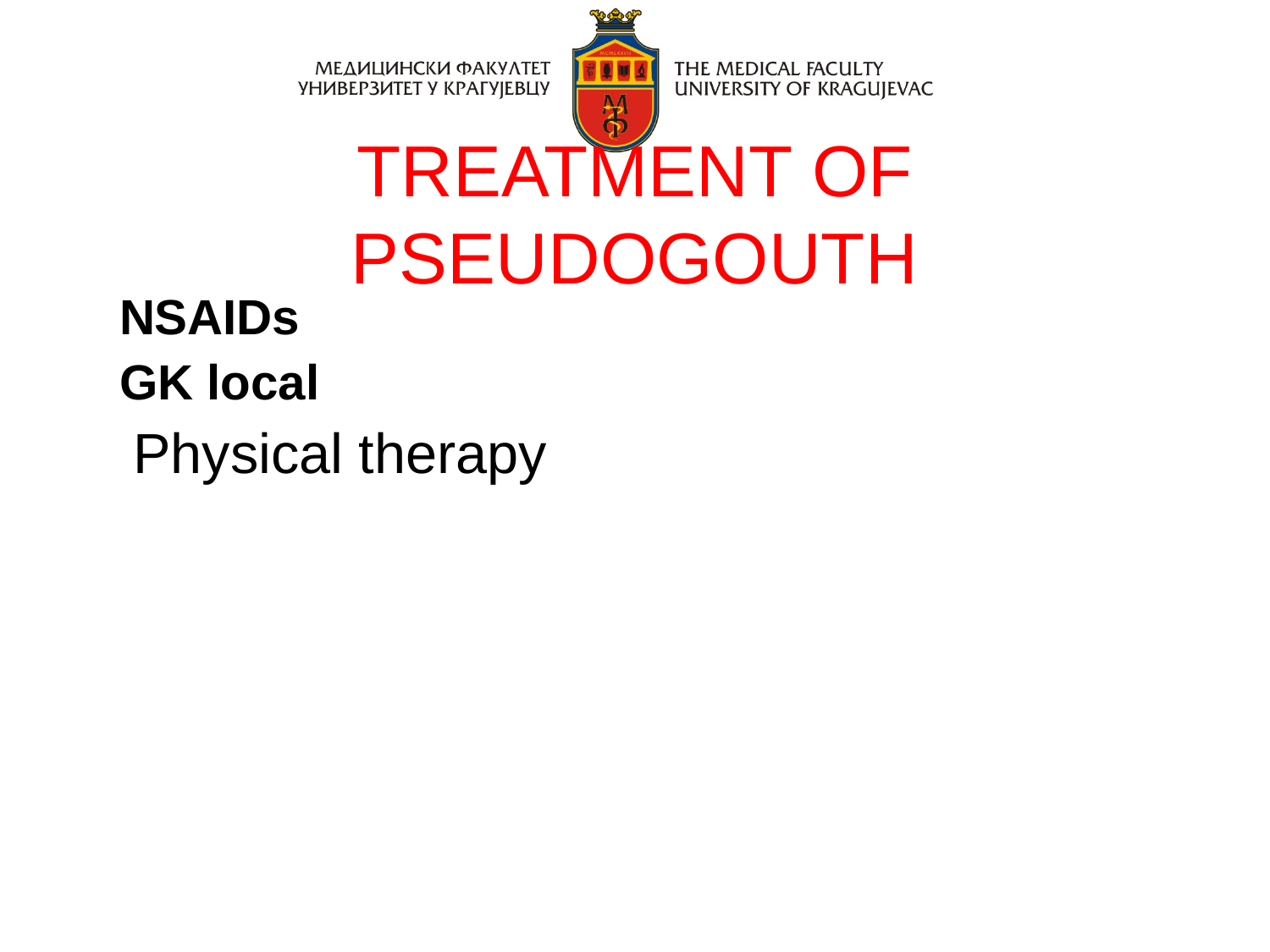

TREATMENT OF PSEUDOGOUTH
NSAIDs
GK local
 Physical therapy